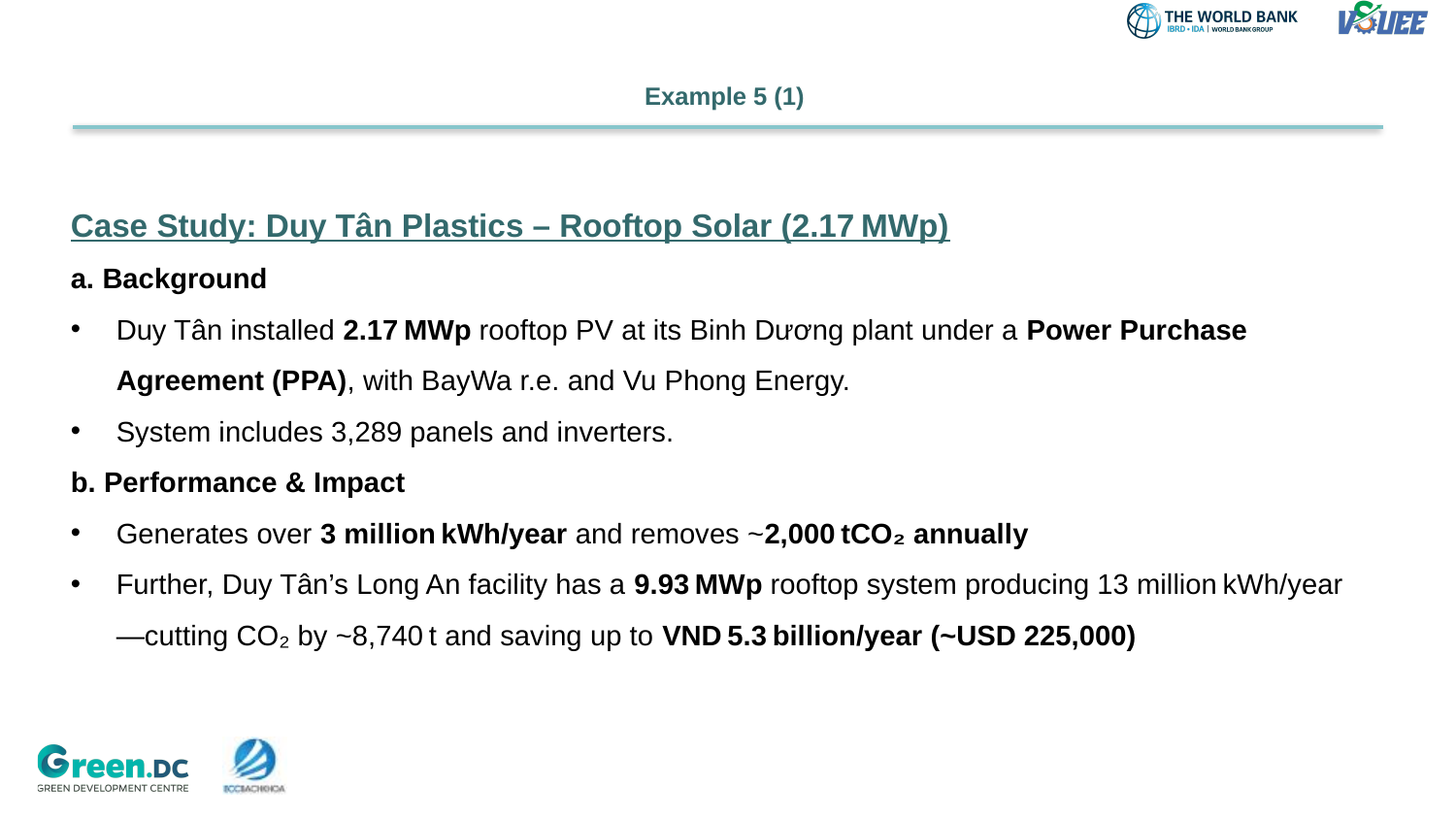

# Example 5 (1)
Case Study: Duy Tân Plastics – Rooftop Solar (2.17 MWp)
a. Background
Duy Tân installed 2.17 MWp rooftop PV at its Binh Dương plant under a Power Purchase Agreement (PPA), with BayWa r.e. and Vu Phong Energy.
System includes 3,289 panels and inverters.
b. Performance & Impact
Generates over 3 million kWh/year and removes ~2,000 tCO₂ annually
Further, Duy Tân’s Long An facility has a 9.93 MWp rooftop system producing 13 million kWh/year—cutting CO₂ by ~8,740 t and saving up to VND 5.3 billion/year (~USD 225,000)